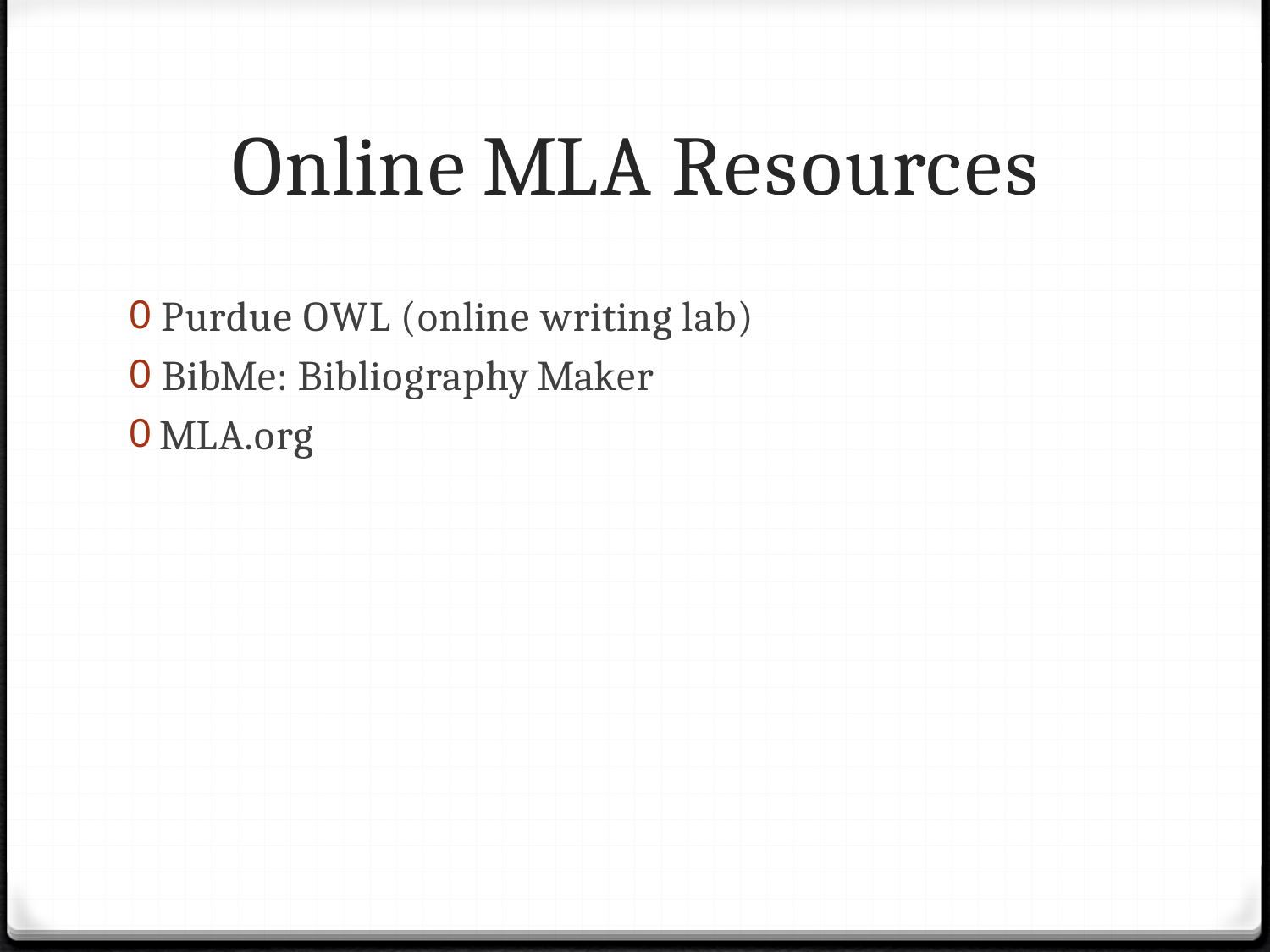

# Online MLA Resources
Purdue OWL (online writing lab)
BibMe: Bibliography Maker
MLA.org